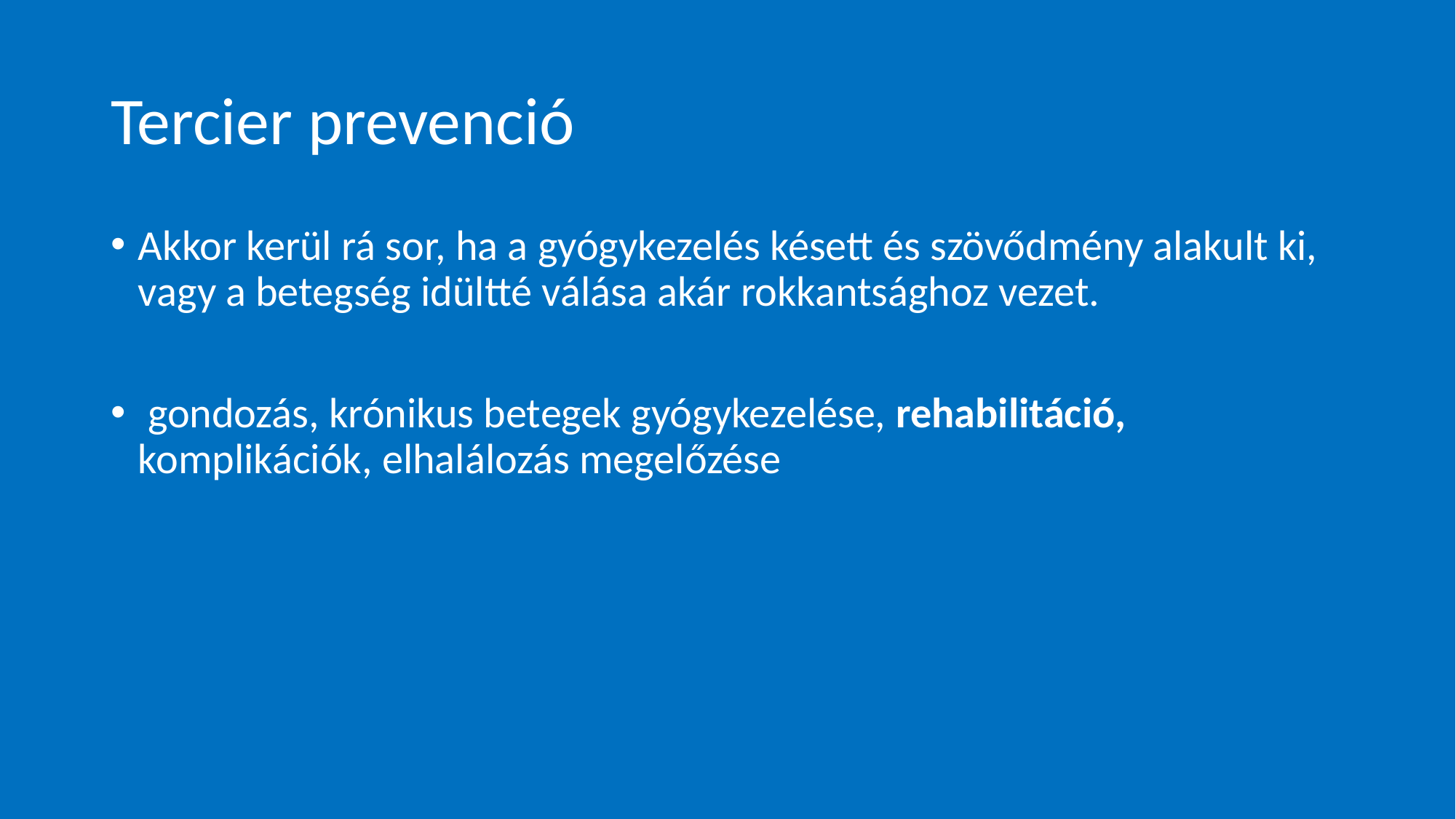

# Tercier prevenció
Akkor kerül rá sor, ha a gyógykezelés késett és szövődmény alakult ki, vagy a betegség idültté válása akár rokkantsághoz vezet.

 gondozás, krónikus betegek gyógykezelése, rehabilitáció, komplikációk, elhalálozás megelőzése